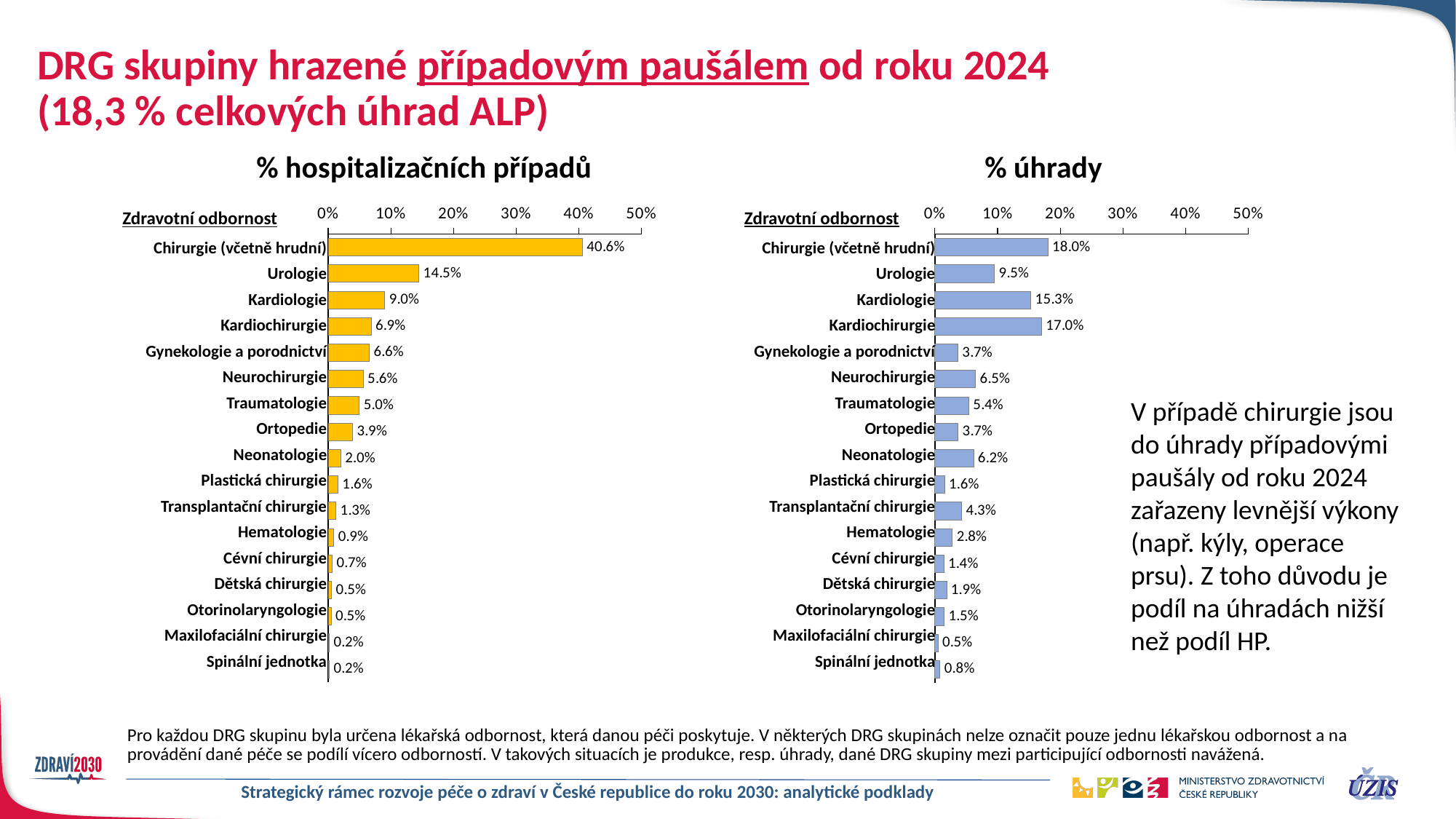

# DRG skupiny hrazené případovým paušálem od roku 2024 (18,3 % celkových úhrad ALP)
% hospitalizačních případů
% úhrady

### Chart

| Category | Sloupec2 |
|---|---|
|  | 0.40584391290250166 |
|  | 0.14505441515143958 |
|  | 0.09049792565618271 |
|  | 0.06872355107707913 |
|  | 0.0657803939174752 |
|  | 0.056169406130746016 |
|  | 0.04982582163137372 |
|  | 0.03917558343517987 |
|  | 0.02031111000257734 |
|  | 0.015813234230414287 |
|  | 0.012595714962711696 |
|  | 0.009220229632770475 |
|  | 0.006642888617298115 |
|  | 0.0054997131668869876 |
|  | 0.004838749906467463 |
|  | 0.002003674789447867 |
|  | 0.002003674789447867 |

### Chart

| Category | Sloupec2 |
|---|---|
|  | 0.1802948433027248 |
|  | 0.09508563437616628 |
|  | 0.15313884937617261 |
|  | 0.17007531699998152 |
|  | 0.03681072403778263 |
|  | 0.06485771080194966 |
|  | 0.05429876931984047 |
|  | 0.037009469301499245 |
|  | 0.061668362973883395 |
|  | 0.015517524668134703 |
|  | 0.04255830867798309 |
|  | 0.02778767215386293 |
|  | 0.014323740625960063 |
|  | 0.01875099003002516 |
|  | 0.01470300775352041 |
|  | 0.004895131528714033 |
|  | 0.008223944071799041 |
Zdravotní odbornost
Zdravotní odbornost
| Chirurgie (včetně hrudní) |
| --- |
| Urologie |
| Kardiologie |
| Kardiochirurgie |
| Gynekologie a porodnictví |
| Neurochirurgie |
| Traumatologie |
| Ortopedie |
| Neonatologie |
| Plastická chirurgie |
| Transplantační chirurgie |
| Hematologie |
| Cévní chirurgie |
| Dětská chirurgie |
| Otorinolaryngologie |
| Maxilofaciální chirurgie |
| Spinální jednotka |
| Chirurgie (včetně hrudní) |
| --- |
| Urologie |
| Kardiologie |
| Kardiochirurgie |
| Gynekologie a porodnictví |
| Neurochirurgie |
| Traumatologie |
| Ortopedie |
| Neonatologie |
| Plastická chirurgie |
| Transplantační chirurgie |
| Hematologie |
| Cévní chirurgie |
| Dětská chirurgie |
| Otorinolaryngologie |
| Maxilofaciální chirurgie |
| Spinální jednotka |
V případě chirurgie jsou do úhrady případovými paušály od roku 2024 zařazeny levnější výkony (např. kýly, operace prsu). Z toho důvodu je podíl na úhradách nižší než podíl HP.
Pro každou DRG skupinu byla určena lékařská odbornost, která danou péči poskytuje. V některých DRG skupinách nelze označit pouze jednu lékařskou odbornost a na provádění dané péče se podílí vícero odborností. V takových situacích je produkce, resp. úhrady, dané DRG skupiny mezi participující odbornosti navážená.